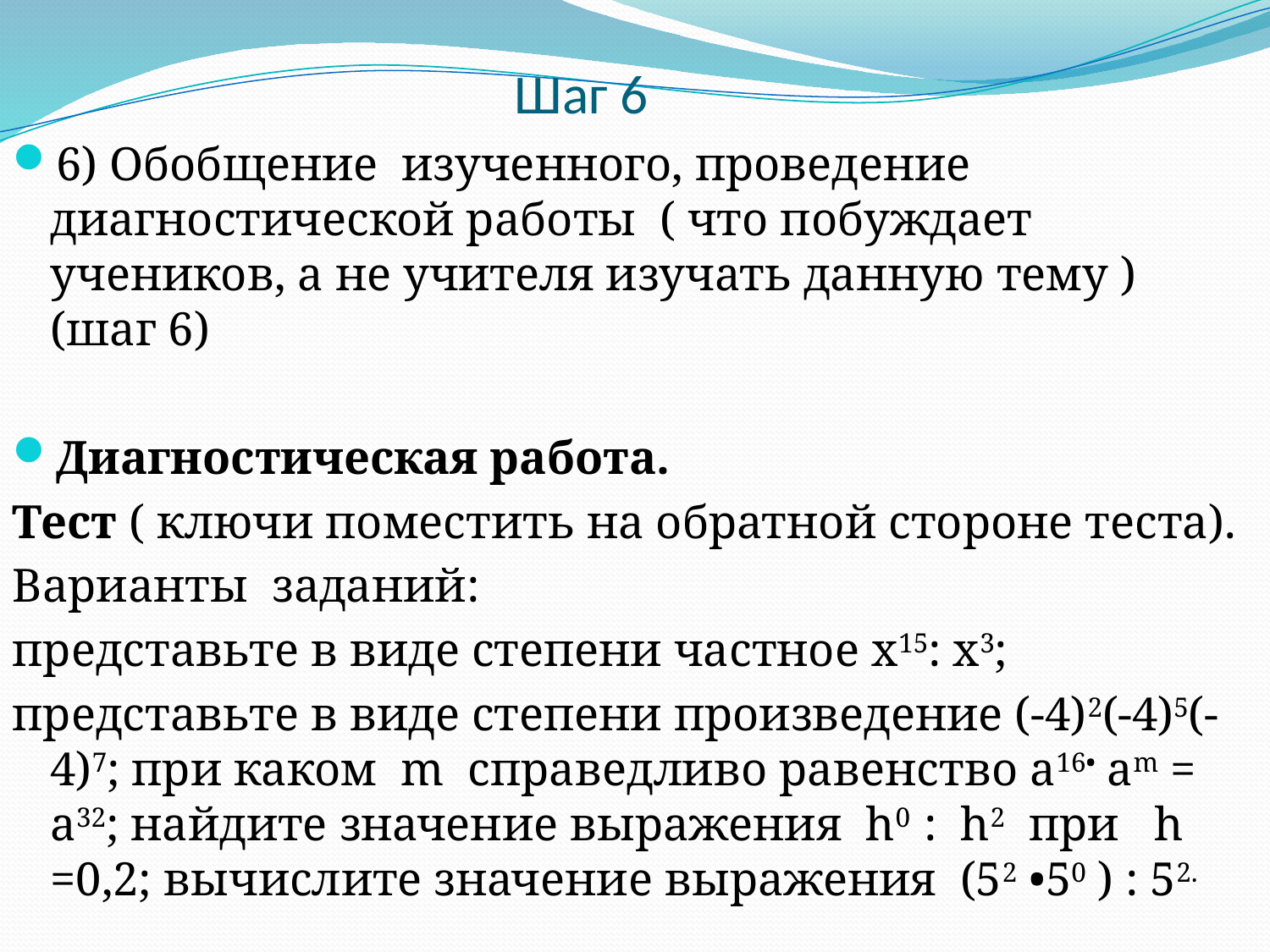

# Шаг 6
6) Обобщение  изученного, проведение диагностической работы  ( что побуждает учеников, а не учителя изучать данную тему ) (шаг 6)

Диагностическая работа.
Тест ( ключи поместить на обратной стороне теста).
Варианты  заданий:
представьте в виде степени частное х15: х3;
представьте в виде степени произведение (-4)2(-4)5(-4)7; при каком  m  справедливо равенство а16• аm = а32; найдите значение выражения  h0  :  h2  при   h =0,2; вычислите значение выражения  (52 •50 ) : 52.